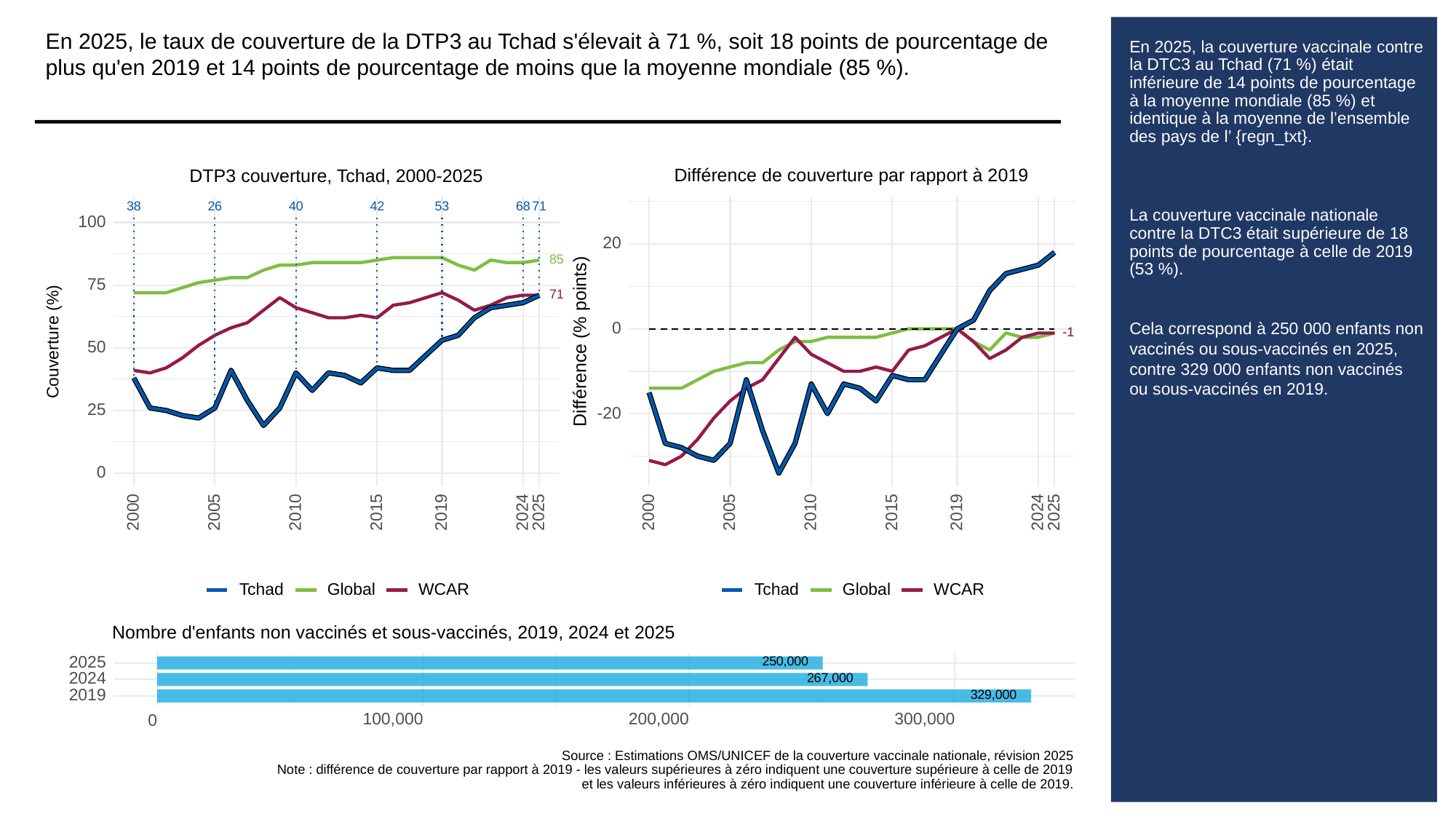

En 2025, le taux de couverture de la DTP3 au Tchad s'élevait à 71 %, soit 18 points de pourcentage de plus qu'en 2019 et 14 points de pourcentage de moins que la moyenne mondiale (85 %).
# En 2025, la couverture vaccinale contre la DTC3 au Tchad (71 %) était inférieure de 14 points de pourcentage à la moyenne mondiale (85 %) et identique à la moyenne de l’ensemble des pays de l’ {regn_txt}.

La couverture vaccinale nationale contre la DTC3 était supérieure de 18 points de pourcentage à celle de 2019 (53 %).

Cela correspond à 250 000 enfants non vaccinés ou sous-vaccinés en 2025, contre 329 000 enfants non vaccinés ou sous-vaccinés en 2019.

Différence de couverture par rapport à 2019
DTP3 couverture, Tchad, 2000-2025

38
53
26
40
68
42
71
100

20

85

75

71

0
-1
-1

Différence (% points)
Couverture (%)
50

25
-20

0

2000
2005
2010
2015
2019
2024
2025
2000
2005
2010
2015
2019
2024
2025
Global
WCAR
Global
WCAR
Tchad
Tchad

Nombre d'enfants non vaccinés et sous-vaccinés, 2019, 2024 et 2025

250,000
2025

267,000
2024

329,000
2019

100,000
200,000
300,000
0
Source : Estimations OMS/UNICEF de la couverture vaccinale nationale, révision 2025
Note : différence de couverture par rapport à 2019 - les valeurs supérieures à zéro indiquent une couverture supérieure à celle de 2019
et les valeurs inférieures à zéro indiquent une couverture inférieure à celle de 2019.